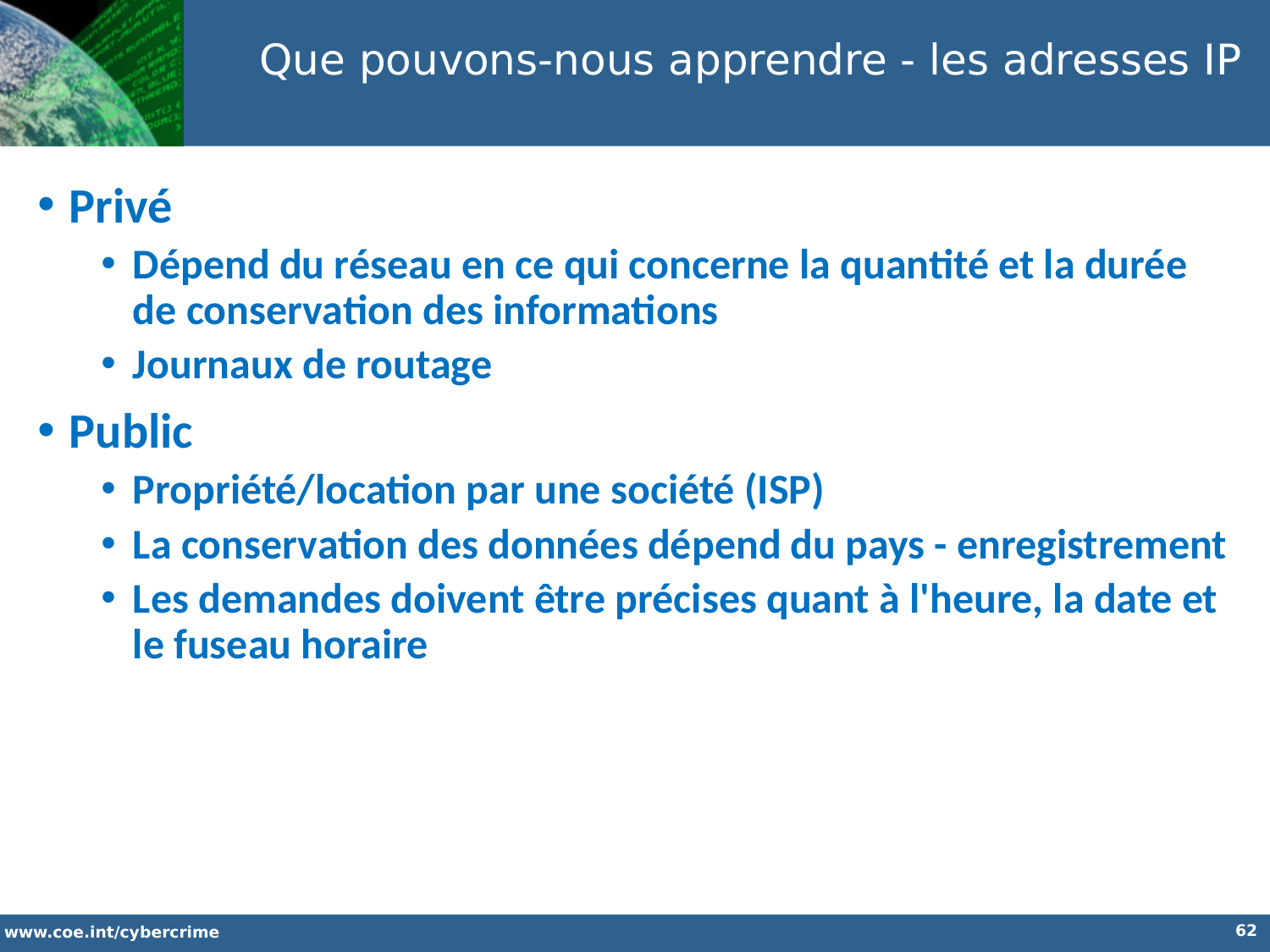

Que pouvons-nous apprendre - les adresses IP
Privé
Dépend du réseau en ce qui concerne la quantité et la durée de conservation des informations
Journaux de routage
Public
Propriété/location par une société (ISP)
La conservation des données dépend du pays - enregistrement
Les demandes doivent être précises quant à l'heure, la date et le fuseau horaire